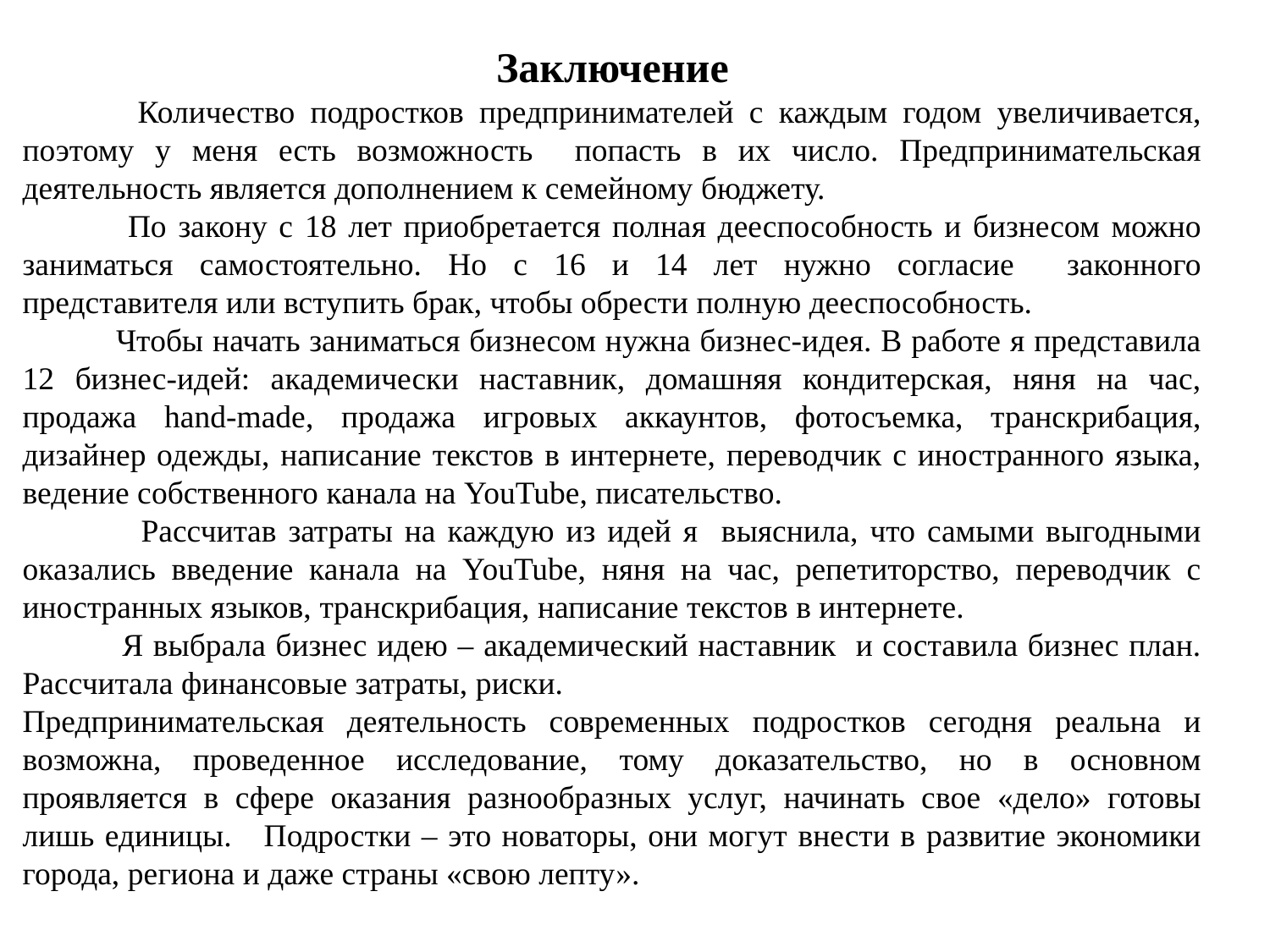

Заключение
         Количество подростков предпринимателей с каждым годом увеличивается, поэтому у меня есть возможность  попасть в их число. Предпринимательская деятельность является дополнением к семейному бюджету.
         По закону с 18 лет приобретается полная дееспособность и бизнесом можно заниматься самостоятельно. Но с 16 и 14 лет нужно согласие  законного представителя или вступить брак, чтобы обрести полную дееспособность.
          Чтобы начать заниматься бизнесом нужна бизнес-идея. В работе я представила 12 бизнес-идей: академически наставник, домашняя кондитерская, няня на час, продажа hand-made, продажа игровых аккаунтов, фотосъемка, транскрибация, дизайнер одежды, написание текстов в интернете, переводчик с иностранного языка, ведение собственного канала на YouTube, писательство.
          Рассчитав затраты на каждую из идей я  выяснила, что самыми выгодными оказались введение канала на YouTube, няня на час, репетиторство, переводчик с иностранных языков, транскрибация, написание текстов в интернете.
          Я выбрала бизнес идею – академический наставник  и составила бизнес план. Рассчитала финансовые затраты, риски.
Предпринимательская деятельность современных подростков сегодня реальна и возможна, проведенное исследование, тому доказательство, но в основном проявляется в сфере оказания разнообразных услуг, начинать свое «дело» готовы лишь единицы.   Подростки – это новаторы, они могут внести в развитие экономики города, региона и даже страны «свою лепту».